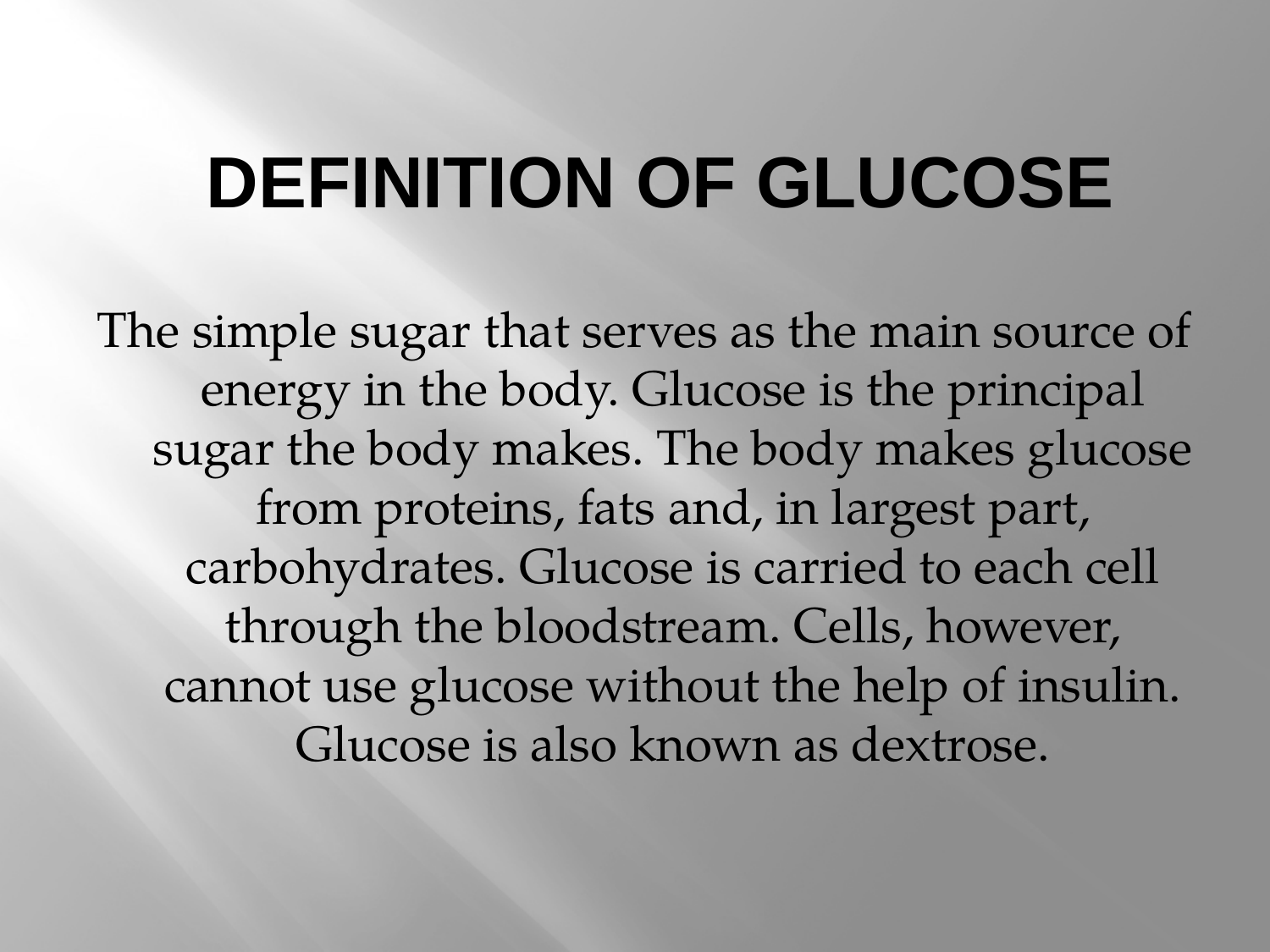

# DEFINITION OF GLUCOSE

The simple sugar that serves as the main source of energy in the body. Glucose is the principal sugar the body makes. The body makes glucose from proteins, fats and, in largest part, carbohydrates. Glucose is carried to each cell through the bloodstream. Cells, however, cannot use glucose without the help of insulin. Glucose is also known as dextrose.